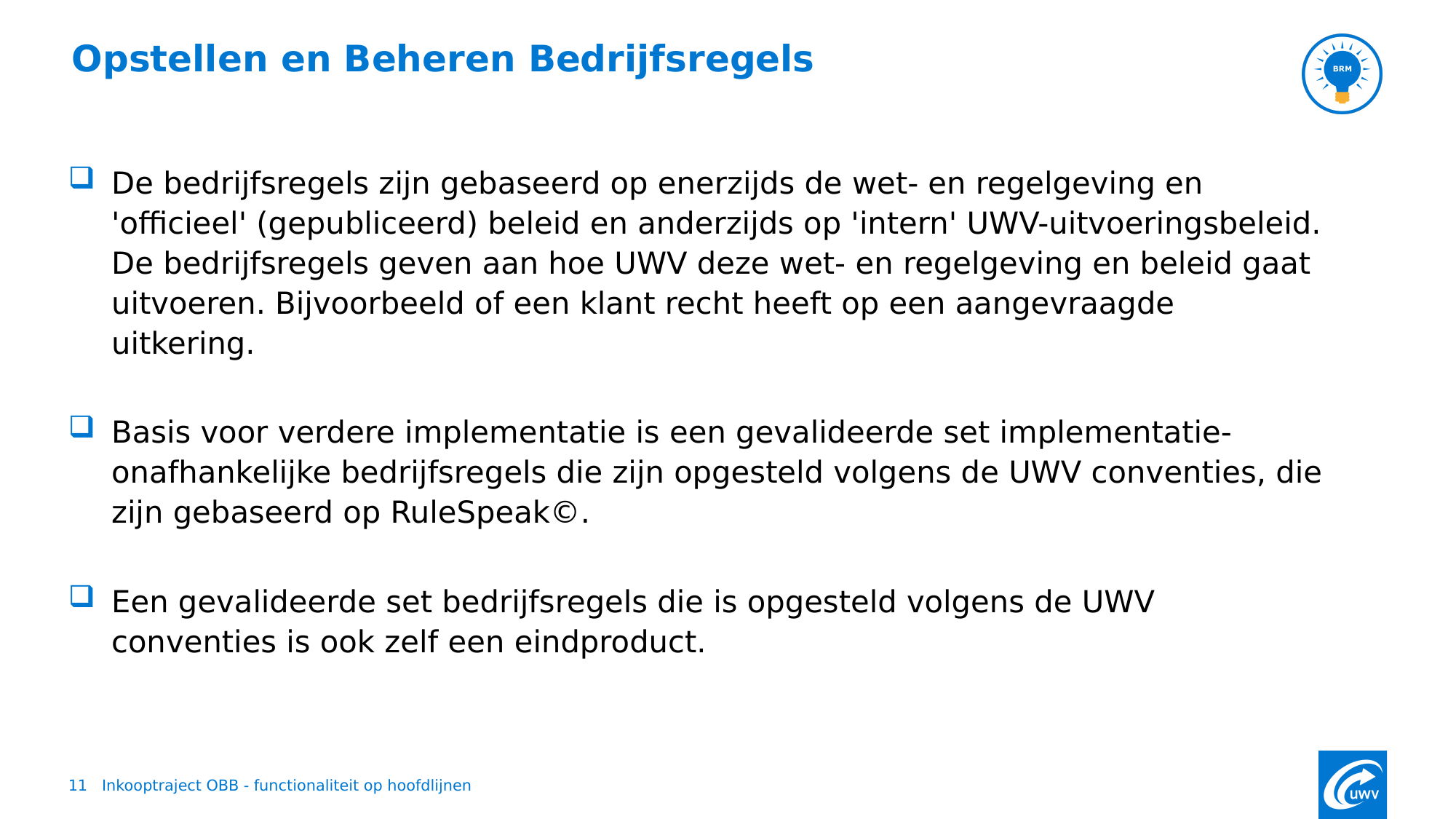

Inkooptraject OBB - functionaliteit op hoofdlijnen
# Opstellen en Beheren Bedrijfsregels
De bedrijfsregels zijn gebaseerd op enerzijds de wet- en regelgeving en 'officieel' (gepubliceerd) beleid en anderzijds op 'intern' UWV-uitvoeringsbeleid. De bedrijfsregels geven aan hoe UWV deze wet- en regelgeving en beleid gaat uitvoeren. Bijvoorbeeld of een klant recht heeft op een aangevraagde uitkering.

Basis voor verdere implementatie is een gevalideerde set implementatie-onafhankelijke bedrijfsregels die zijn opgesteld volgens de UWV conventies, die zijn gebaseerd op RuleSpeak©.

Een gevalideerde set bedrijfsregels die is opgesteld volgens de UWV conventies is ook zelf een eindproduct.
11